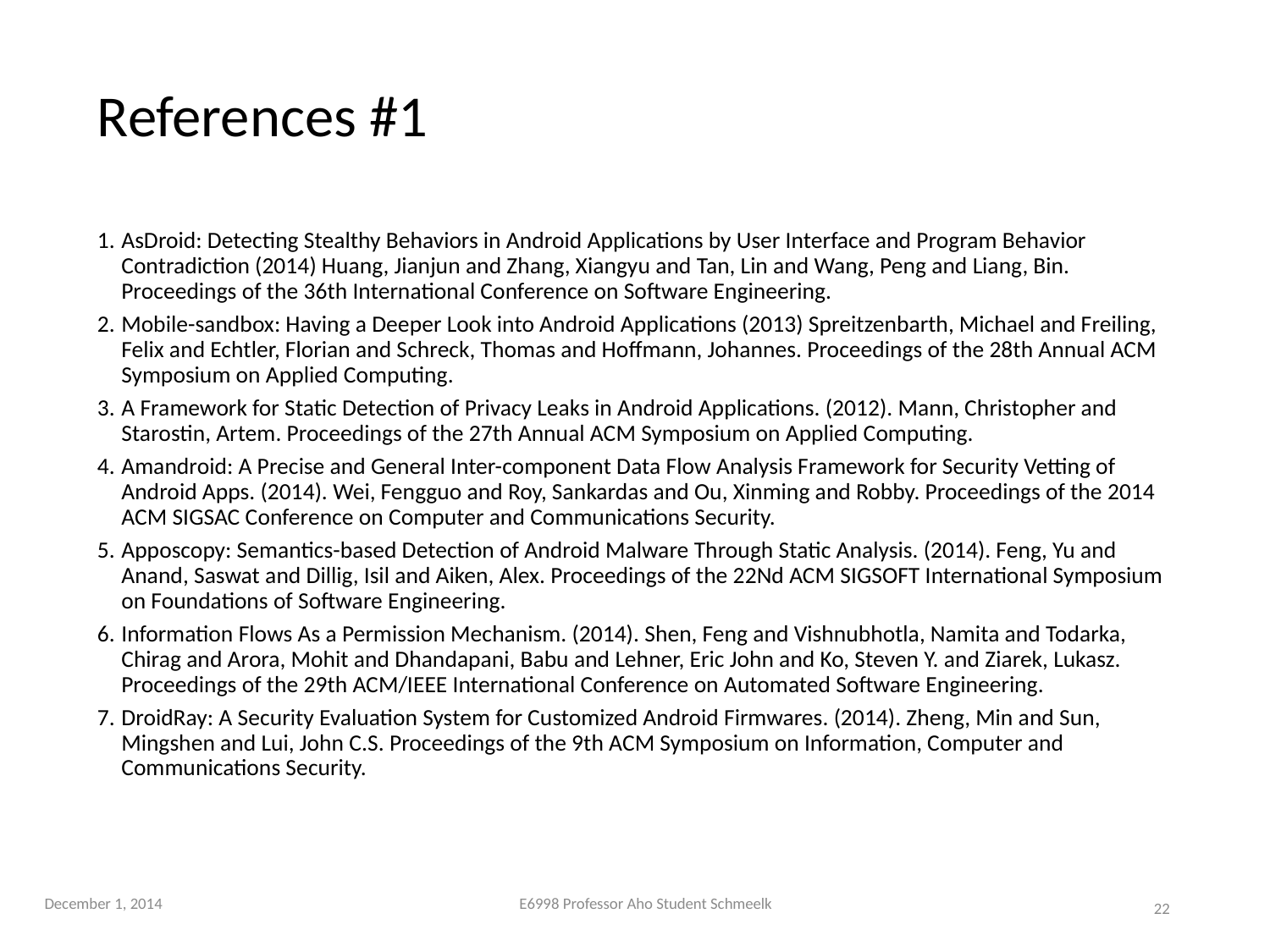

# References #1
AsDroid: Detecting Stealthy Behaviors in Android Applications by User Interface and Program Behavior Contradiction (2014) Huang, Jianjun and Zhang, Xiangyu and Tan, Lin and Wang, Peng and Liang, Bin. Proceedings of the 36th International Conference on Software Engineering.
Mobile-sandbox: Having a Deeper Look into Android Applications (2013) Spreitzenbarth, Michael and Freiling, Felix and Echtler, Florian and Schreck, Thomas and Hoffmann, Johannes. Proceedings of the 28th Annual ACM Symposium on Applied Computing.
A Framework for Static Detection of Privacy Leaks in Android Applications. (2012). Mann, Christopher and Starostin, Artem. Proceedings of the 27th Annual ACM Symposium on Applied Computing.
Amandroid: A Precise and General Inter-component Data Flow Analysis Framework for Security Vetting of Android Apps. (2014). Wei, Fengguo and Roy, Sankardas and Ou, Xinming and Robby. Proceedings of the 2014 ACM SIGSAC Conference on Computer and Communications Security.
Apposcopy: Semantics-based Detection of Android Malware Through Static Analysis. (2014). Feng, Yu and Anand, Saswat and Dillig, Isil and Aiken, Alex. Proceedings of the 22Nd ACM SIGSOFT International Symposium on Foundations of Software Engineering.
Information Flows As a Permission Mechanism. (2014). Shen, Feng and Vishnubhotla, Namita and Todarka, Chirag and Arora, Mohit and Dhandapani, Babu and Lehner, Eric John and Ko, Steven Y. and Ziarek, Lukasz. Proceedings of the 29th ACM/IEEE International Conference on Automated Software Engineering.
DroidRay: A Security Evaluation System for Customized Android Firmwares. (2014). Zheng, Min and Sun, Mingshen and Lui, John C.S. Proceedings of the 9th ACM Symposium on Information, Computer and Communications Security.

December 1, 2014
E6998 Professor Aho Student Schmeelk
22